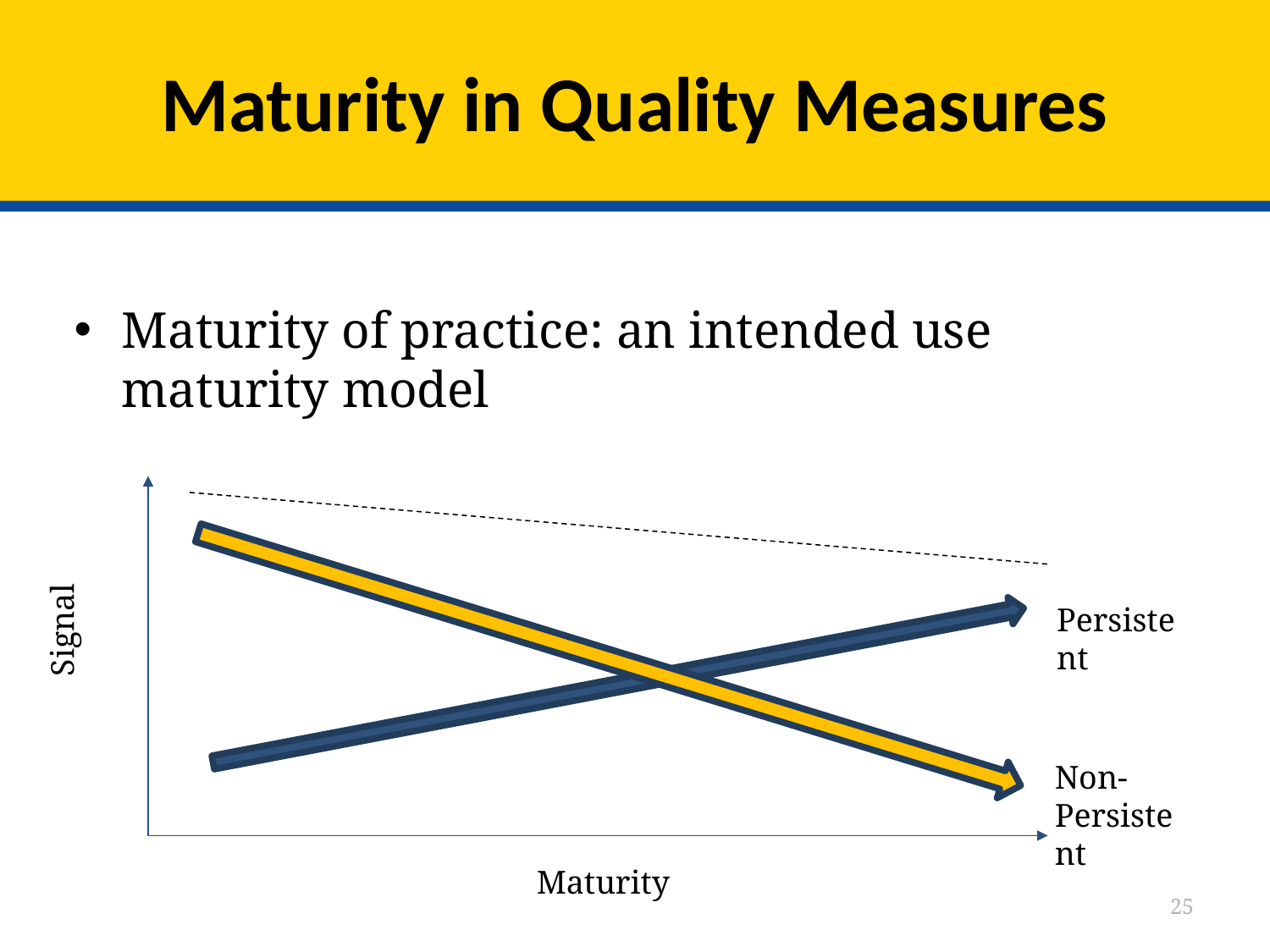

# Maturity in Quality Measures

Maturity of practice: an intended use maturity model
Persistent
Signal

Non-
Persistent
Maturity
25